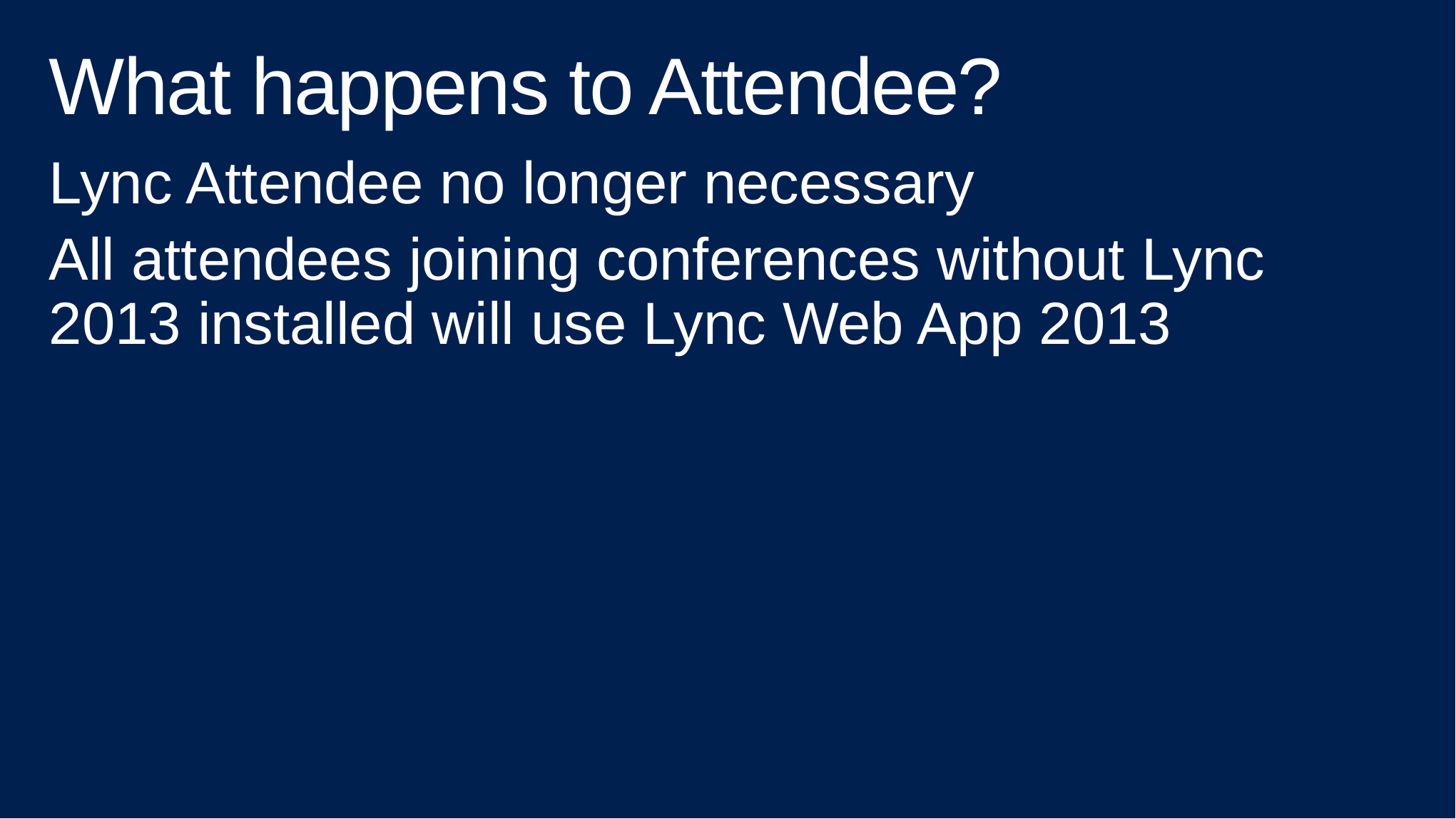

# What happens to Attendee?
Lync Attendee no longer necessary
All attendees joining conferences without Lync 2013 installed will use Lync Web App 2013